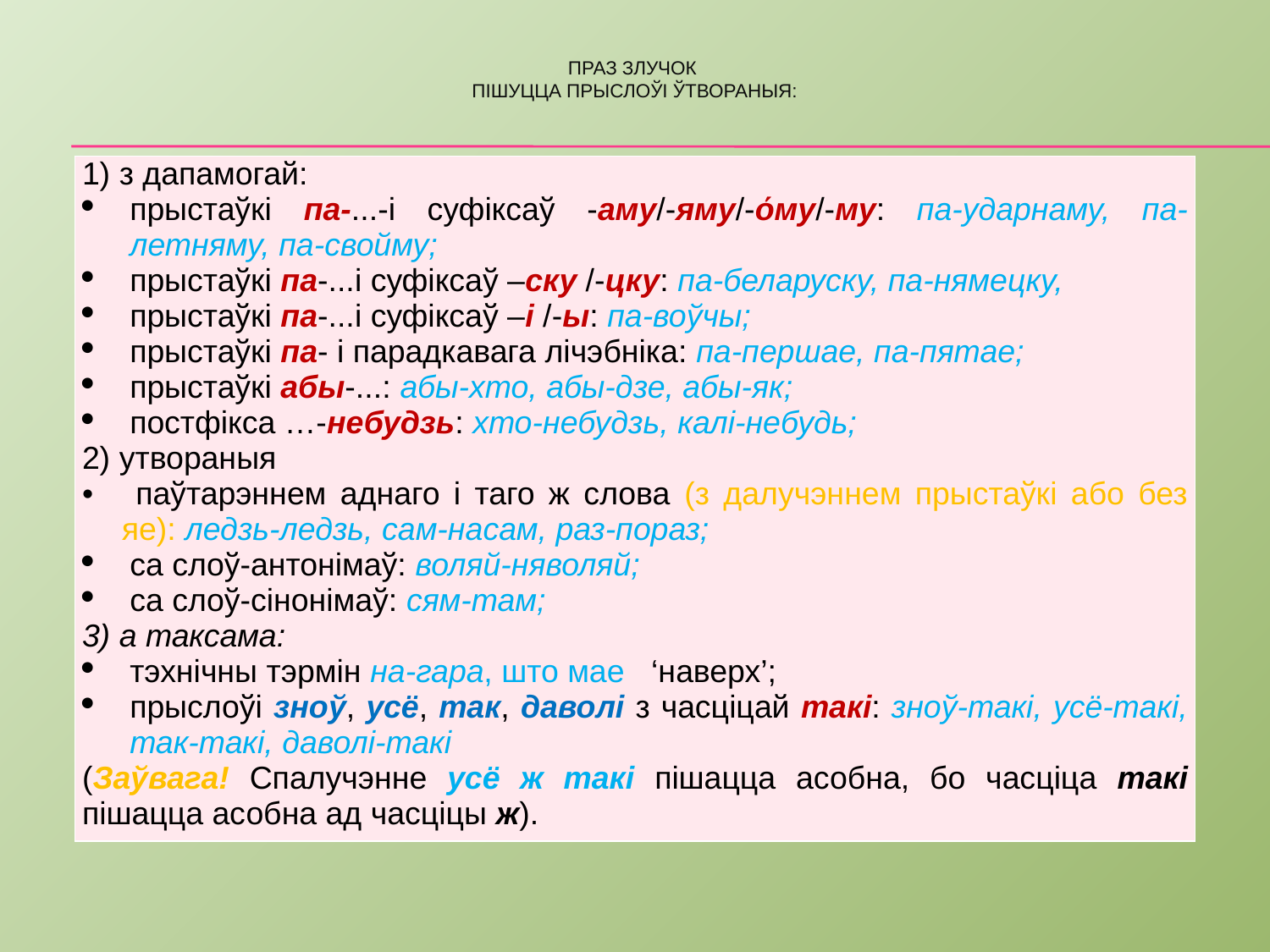

# Праз злучок пішуцца ПРЫСЛОЎІ ЎТВОРАНЫЯ:
| 1) з дапамогай: прыстаўкі па-...-і суфіксаў -аму/-яму/-όму/-му: па-ударнаму, па-летняму, па-свойму; прыстаўкі па-...і суфіксаў –ску /-цку: па-беларуску, па-нямецку, прыстаўкі па-...і суфіксаў –і /-ы: па-воўчы; прыстаўкі па- і парадкавага лічэбніка: па-першае, па-пятае; прыстаўкі абы-...: абы-хто, абы-дзе, абы-як; постфікса …-небудзь: хто-небудзь, калі-небудь; 2) утвораныя паўтарэннем аднаго і таго ж слова (з далучэннем прыстаўкі або без яе): ледзь-ледзь, сам-насам, раз-пораз; са слоў-антонімаў: воляй-няволяй; са слоў-сінонімаў: сям-там; 3) а таксама: тэхнічны тэрмін на-гара, што мае ‘наверх’; прыслоўі зноў, усё, так, даволі з часціцай такі: зноў-такі, усё-такі, так-такі, даволі-такі (Заўвага! Спалучэнне усё ж такі пішацца асобна, бо часціца такі пішацца асобна ад часціцы ж). |
| --- |